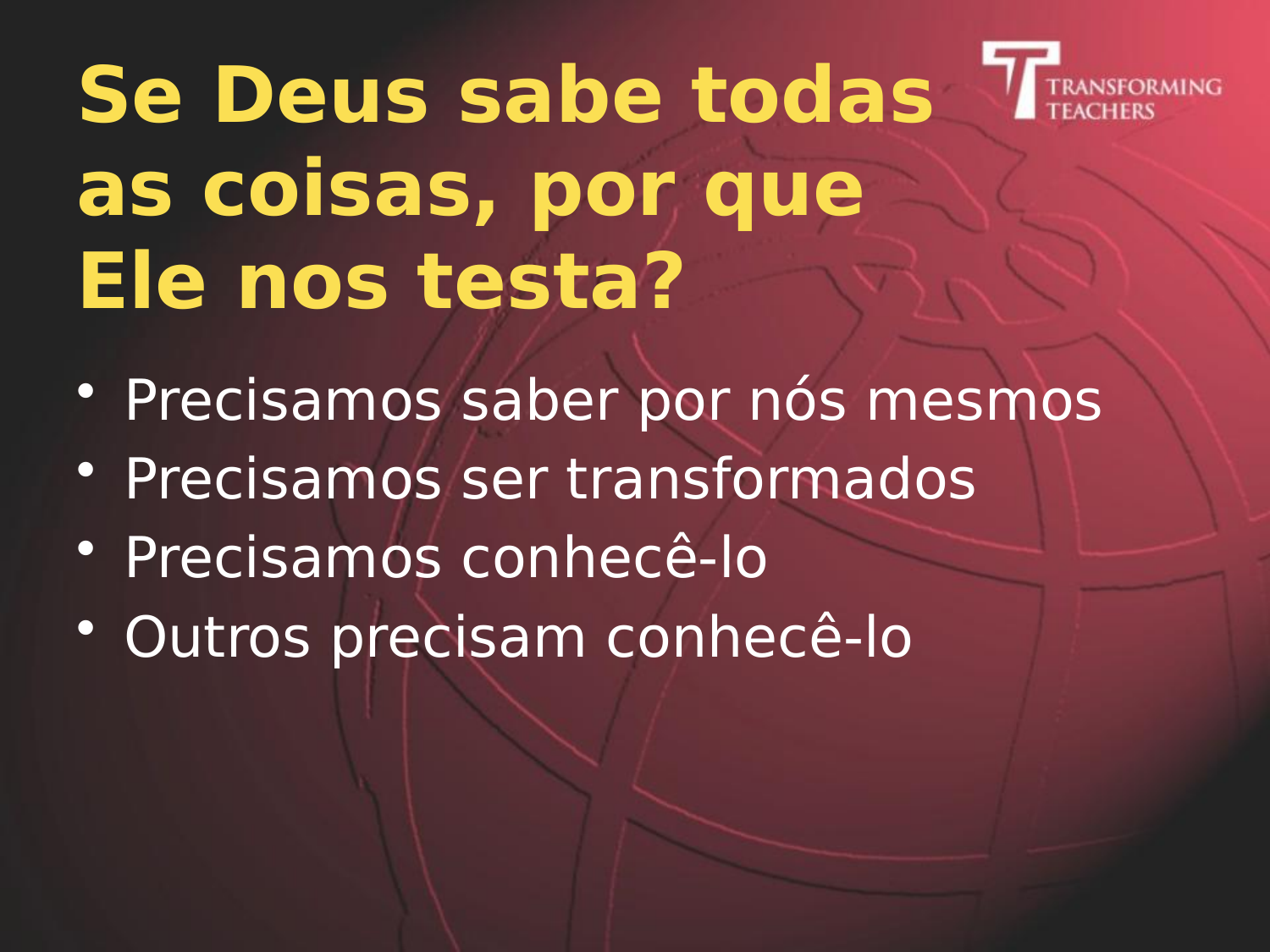

# Se Deus sabe todas as coisas, por que Ele nos testa?
Precisamos saber por nós mesmos
Precisamos ser transformados
Precisamos conhecê-lo
Outros precisam conhecê-lo